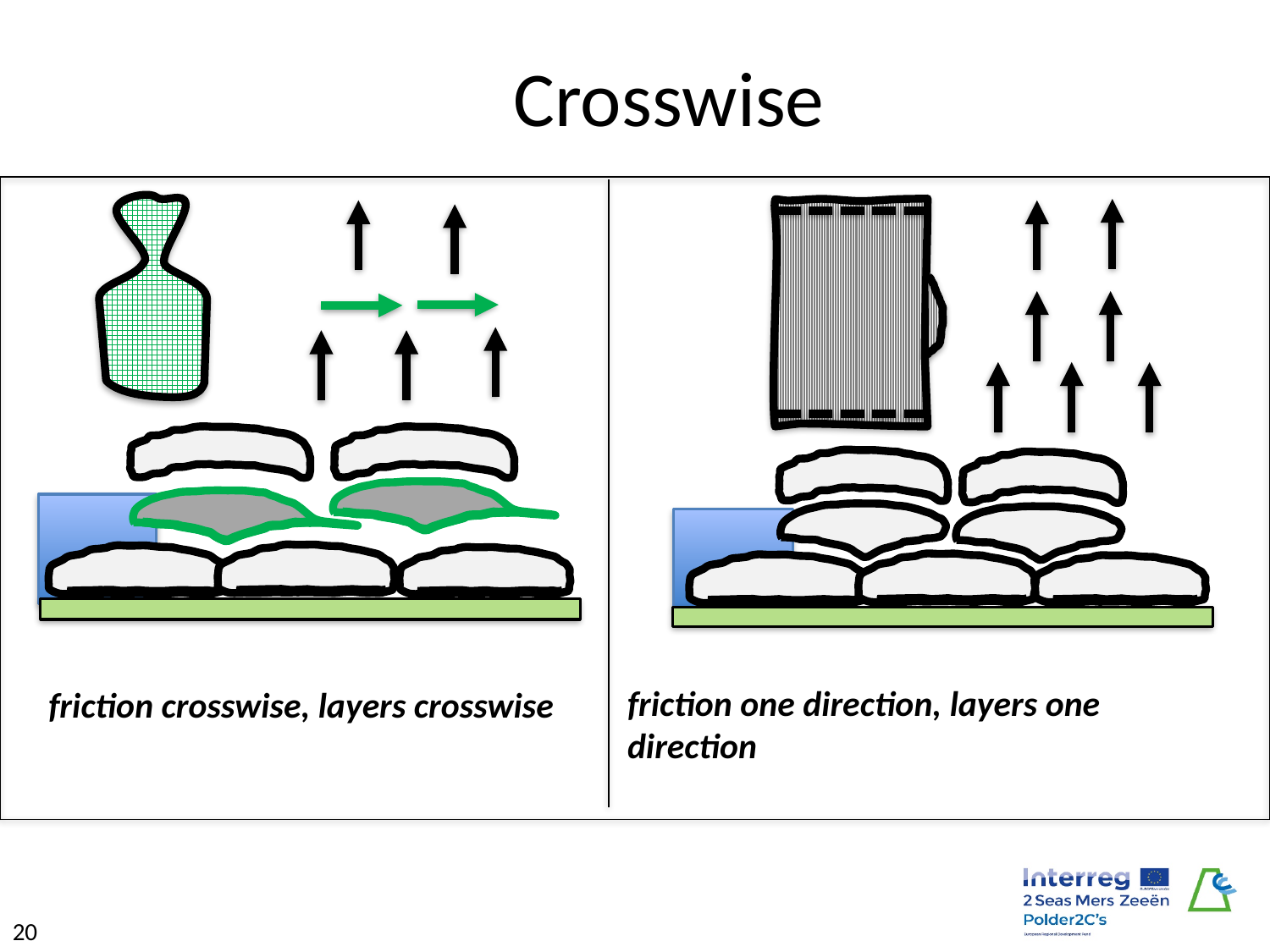

# Crosswise

friction one direction, layers one direction
friction crosswise, layers crosswise
20